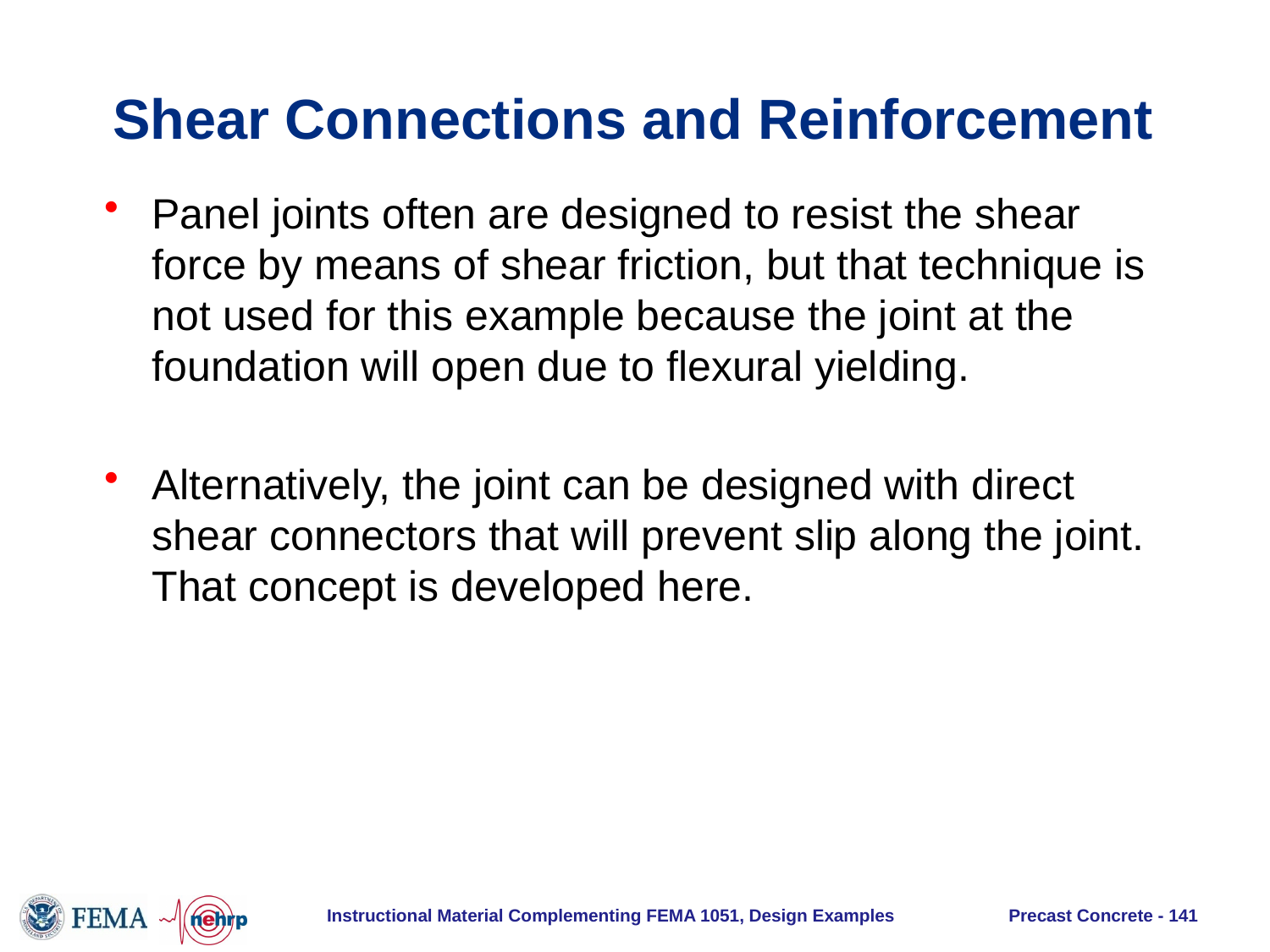

# Shear Connections and Reinforcement
Panel joints often are designed to resist the shear force by means of shear friction, but that technique is not used for this example because the joint at the foundation will open due to flexural yielding.

Alternatively, the joint can be designed with direct shear connectors that will prevent slip along the joint.  That concept is developed here.